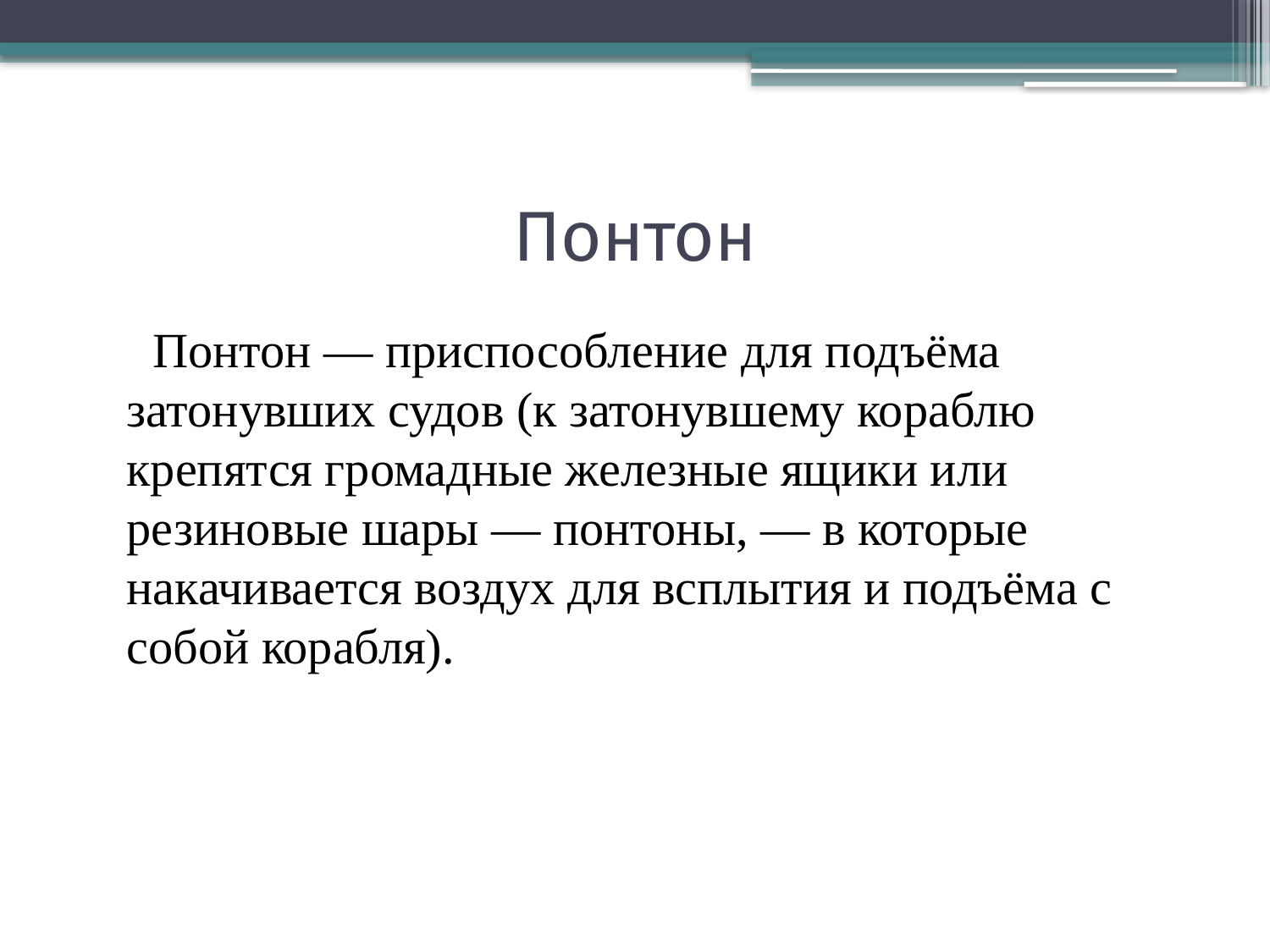

# Понтон
     Понтон — приспособление для подъёма затонувших судов (к затонувшему кораблю крепятся громадные железные ящики или резиновые шары — понтоны, — в которые накачивается воздух для всплытия и подъёма с собой корабля).